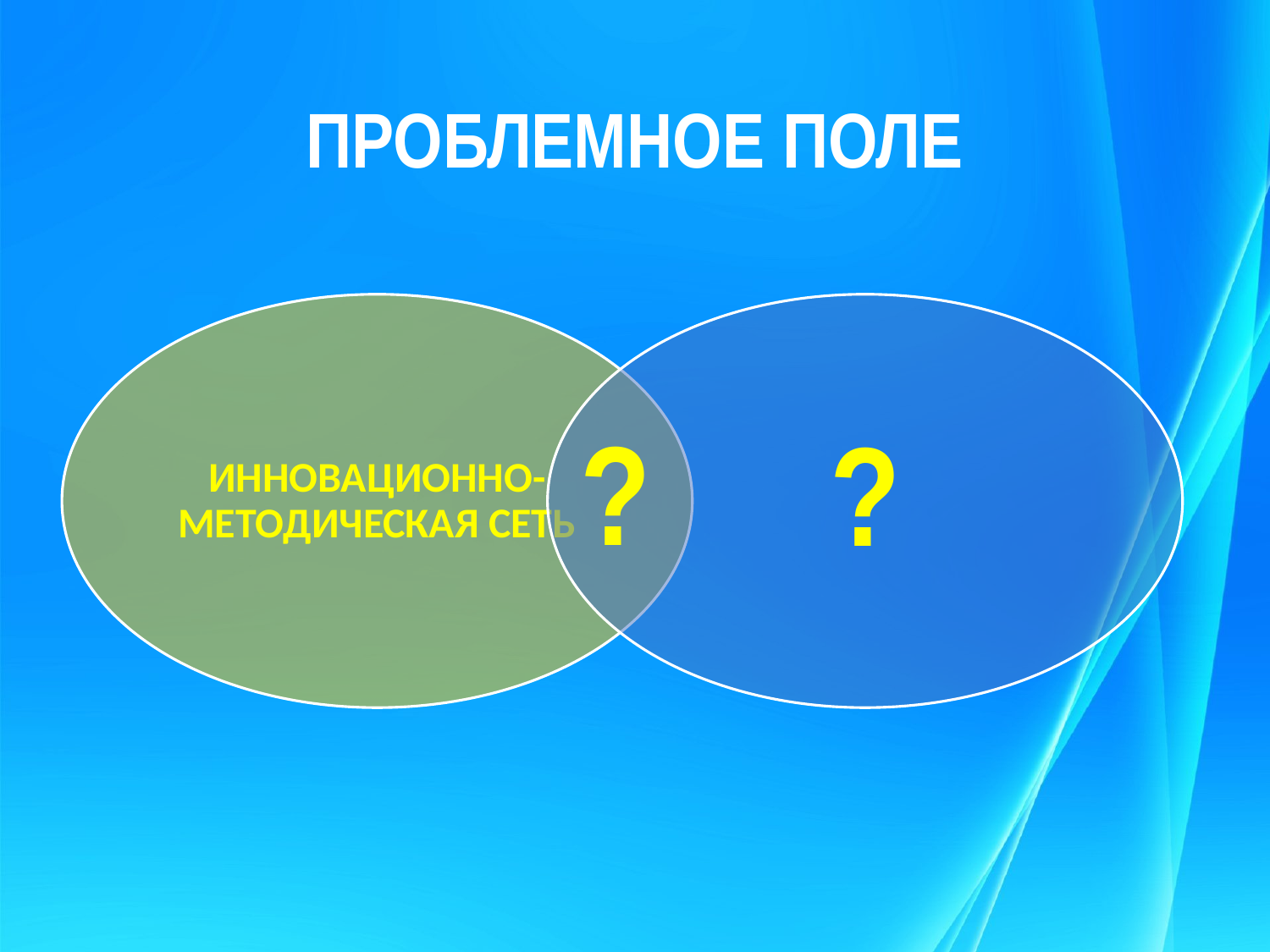

# ПРОБЛЕМНОЕ ПОЛЕ
ИННОВАЦИОННО-МЕТОДИЧЕСКАЯ СЕТЬ
?
?